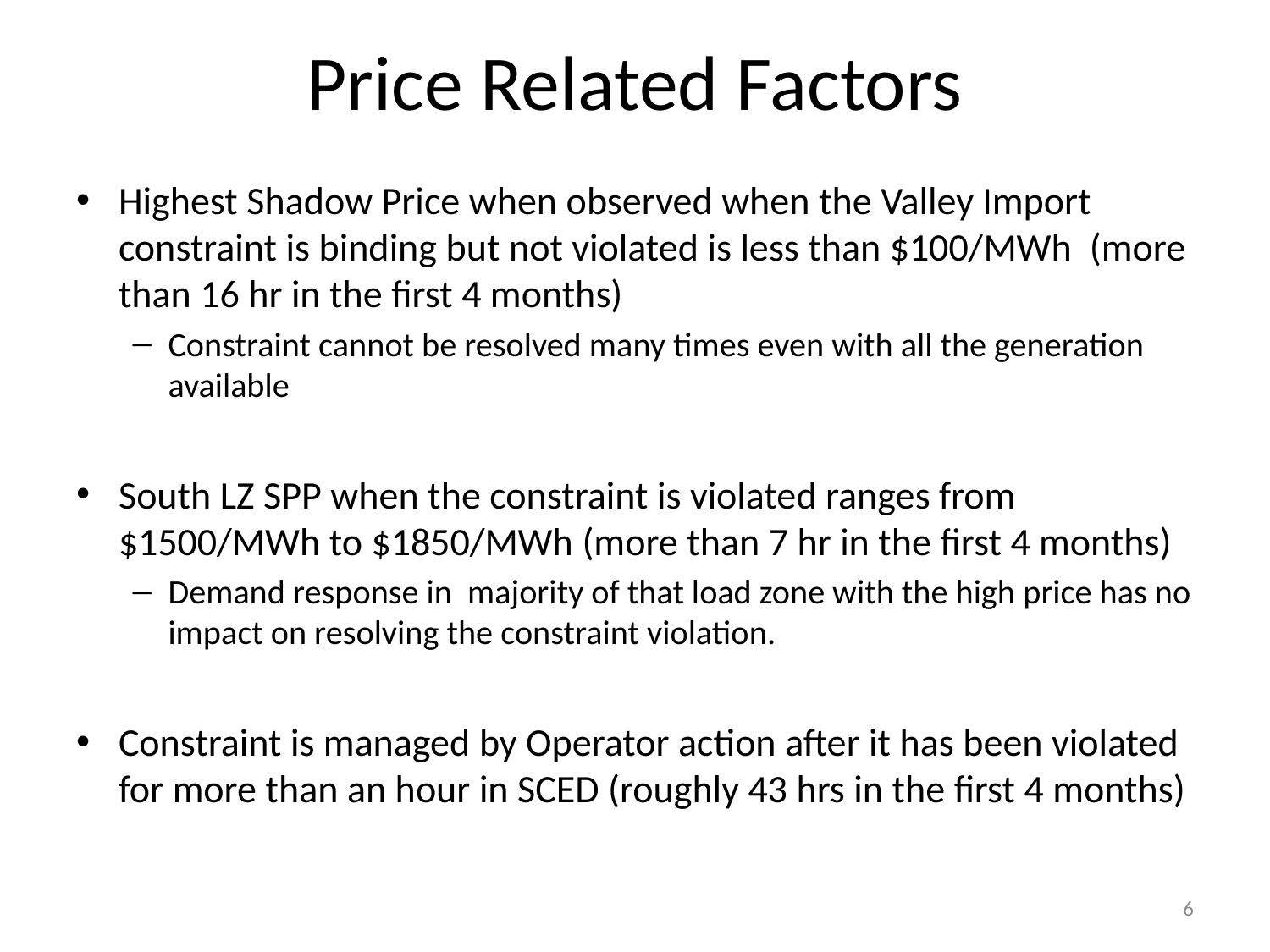

# Price Related Factors
Highest Shadow Price when observed when the Valley Import constraint is binding but not violated is less than $100/MWh  (more than 16 hr in the first 4 months)
Constraint cannot be resolved many times even with all the generation available

South LZ SPP when the constraint is violated ranges from $1500/MWh to $1850/MWh (more than 7 hr in the first 4 months)
Demand response in  majority of that load zone with the high price has no impact on resolving the constraint violation.

Constraint is managed by Operator action after it has been violated for more than an hour in SCED (roughly 43 hrs in the first 4 months)

6